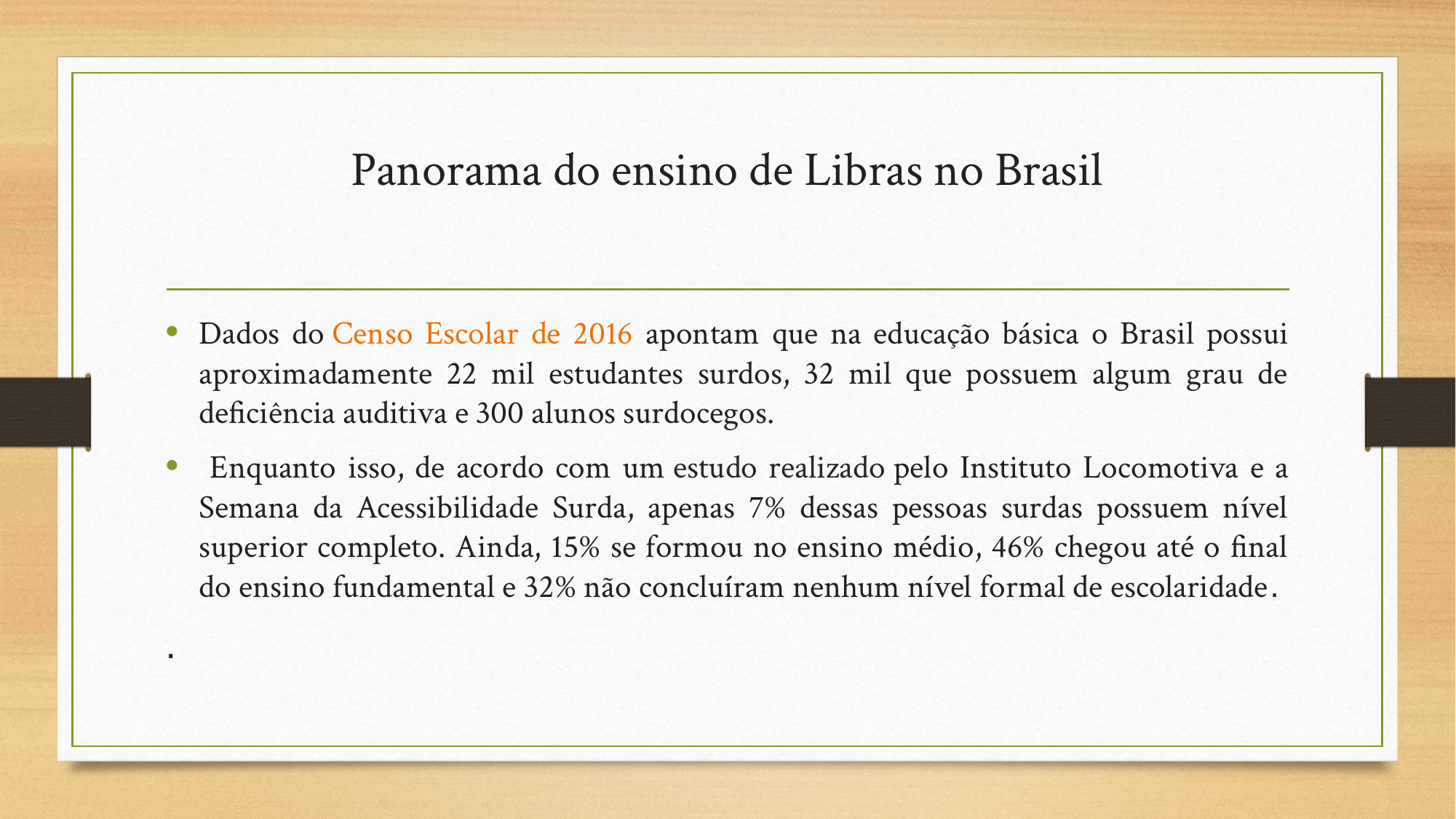

# Panorama do ensino de Libras no Brasil
Dados do Censo Escolar de 2016 apontam que na educação básica o Brasil possui aproximadamente 22 mil estudantes surdos, 32 mil que possuem algum grau de deficiência auditiva e 300 alunos surdocegos.
 Enquanto isso, de acordo com um estudo realizado pelo Instituto Locomotiva e a Semana da Acessibilidade Surda, apenas 7% dessas pessoas surdas possuem nível superior completo. Ainda, 15% se formou no ensino médio, 46% chegou até o final do ensino fundamental e 32% não concluíram nenhum nível formal de escolaridade.
.